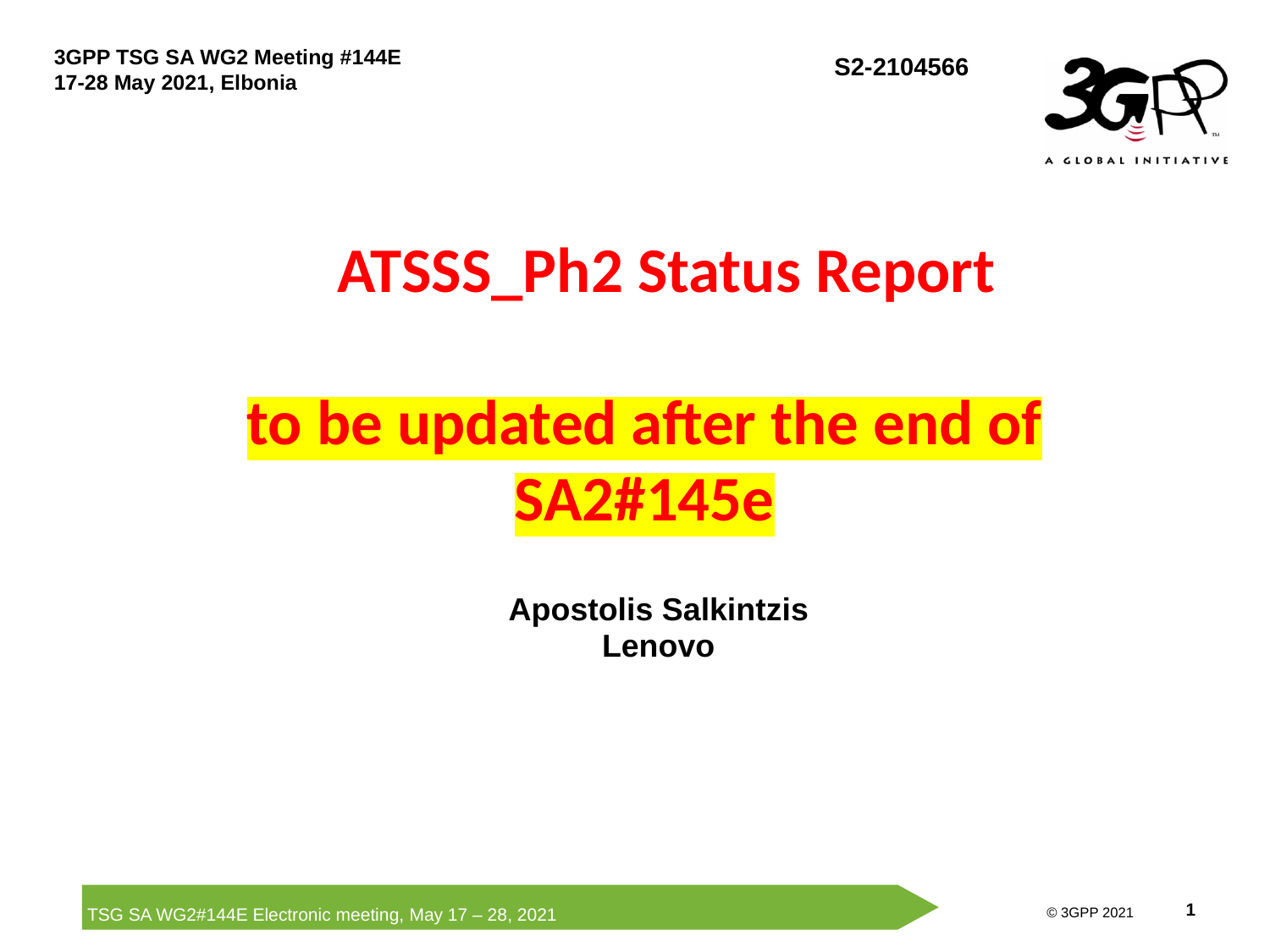

# ATSSS_Ph2 Status Report to be updated after the end of SA2#145e
Apostolis Salkintzis
Lenovo